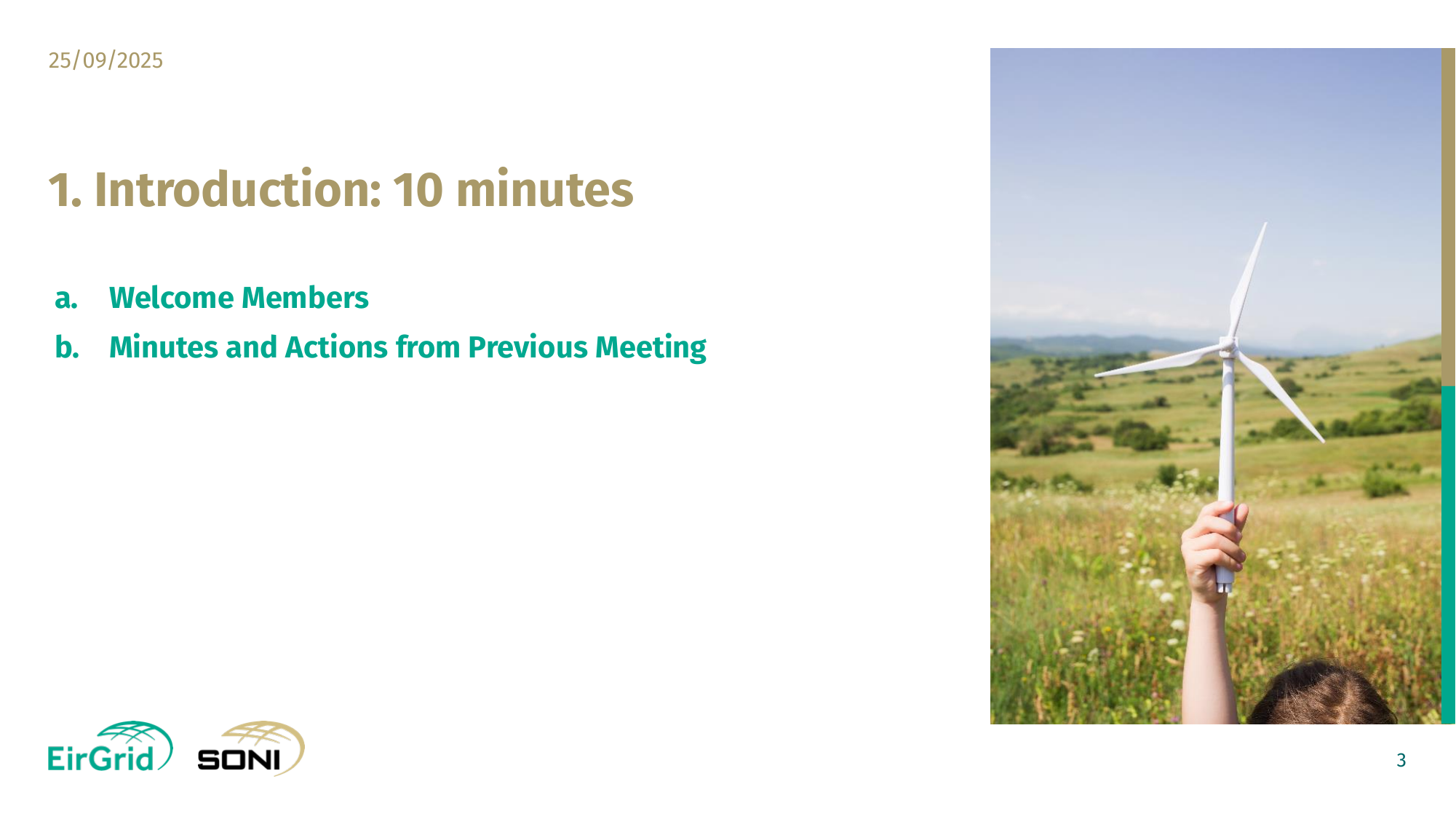

25/09/2025
# 1. Introduction: 10 minutes
Welcome Members
Minutes and Actions from Previous Meeting
3